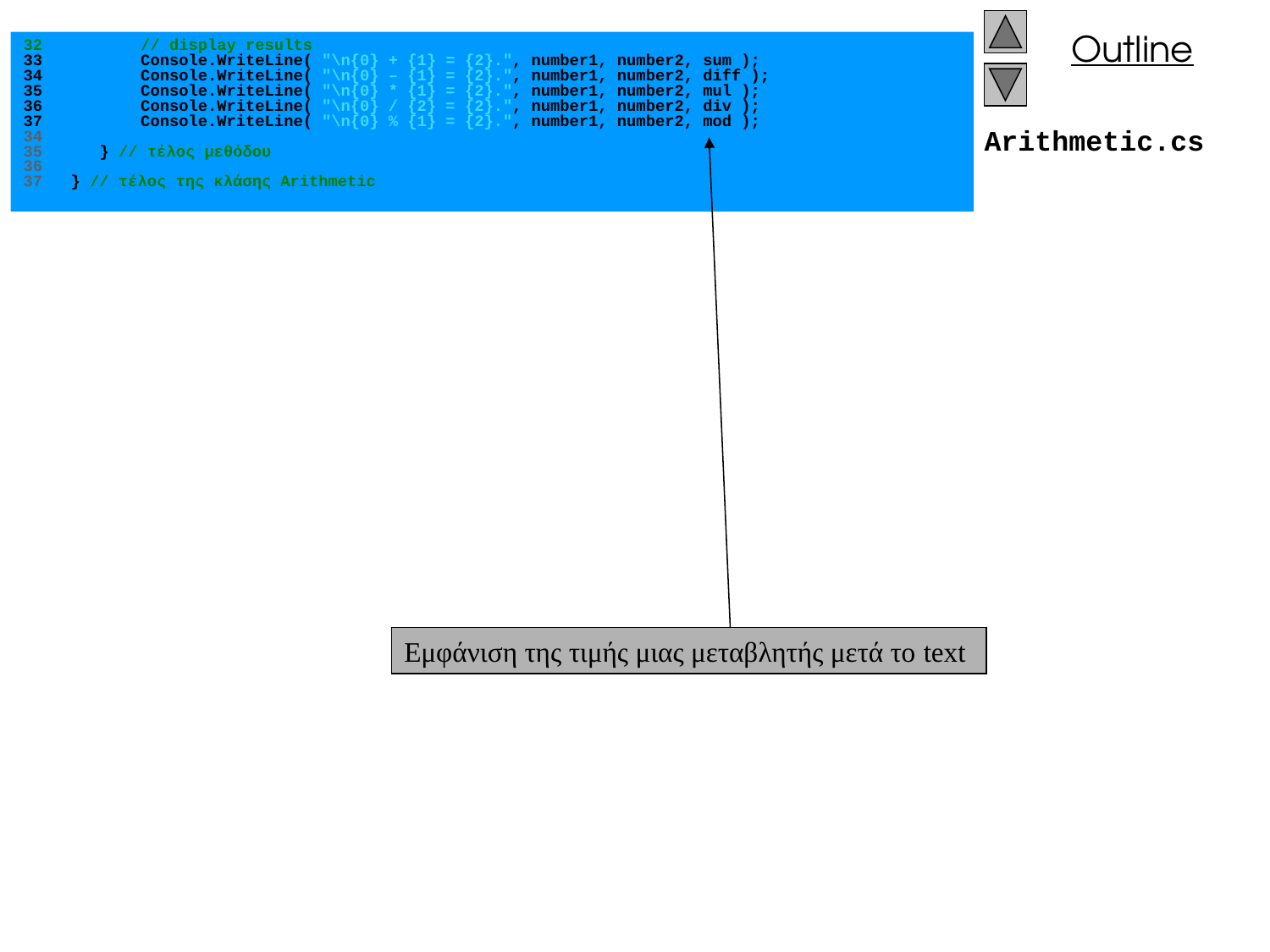

// display results
         Console.WriteLine( "\n{0} + {1} = {2}.", number1, number2, sum );
         Console.WriteLine( "\n{0} – {1} = {2}.", number1, number2, diff );
         Console.WriteLine( "\n{0} * {1} = {2}.", number1, number2, mul );
         Console.WriteLine( "\n{0} / {2} = {2}.", number1, number2, div );
         Console.WriteLine( "\n{0} % {1} = {2}.", number1, number2, mod );
34
35      } // τέλος μεθόδου
36
37   } // τέλος της κλάσης Arithmetic

# Arithmetic.cs

Εμφάνιση της τιμής μιας μεταβλητής μετά το text